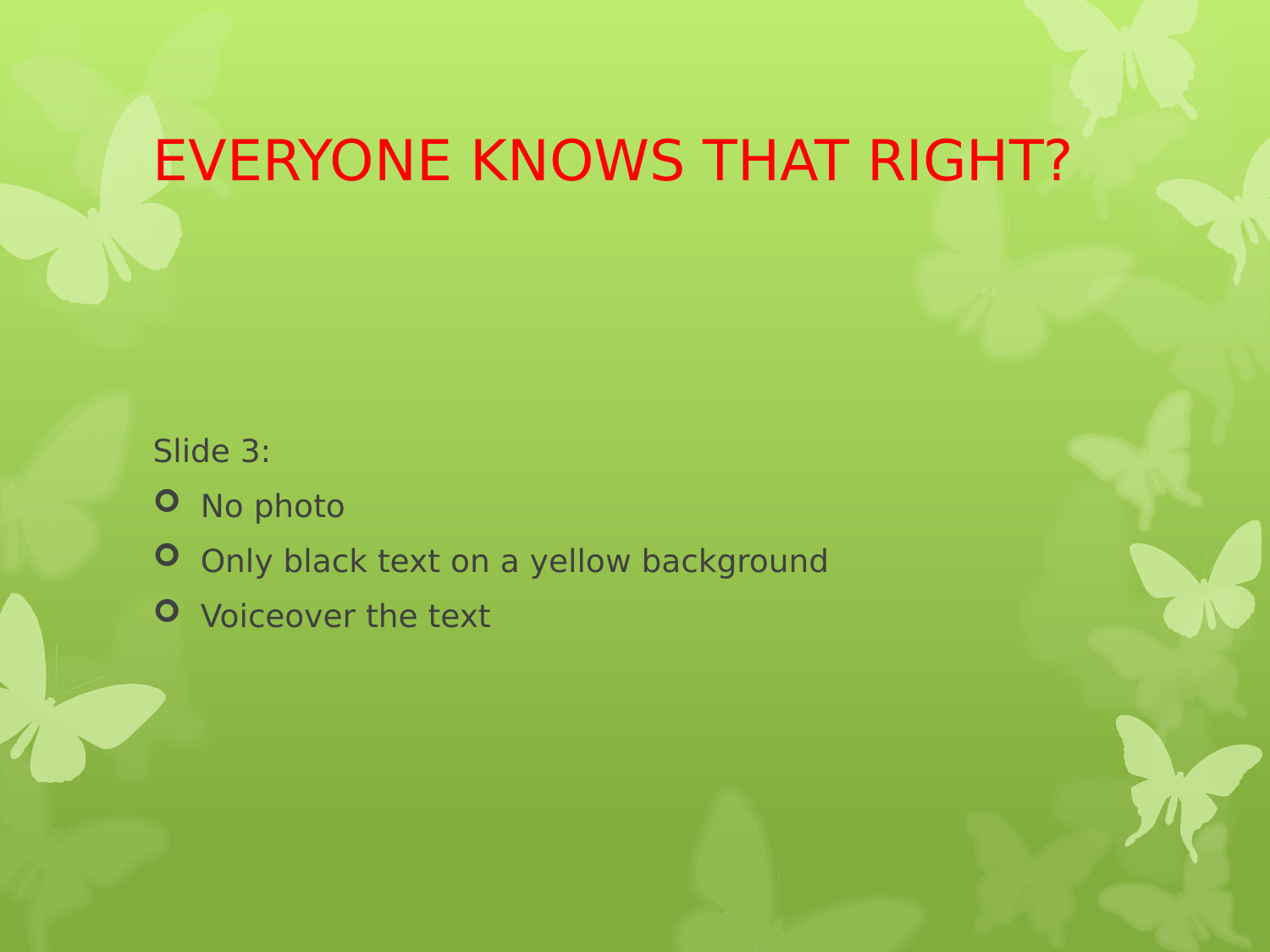

# EVERYONE KNOWS THAT RIGHT?
Slide 3:
No photo
Only black text on a yellow background
Voiceover the text